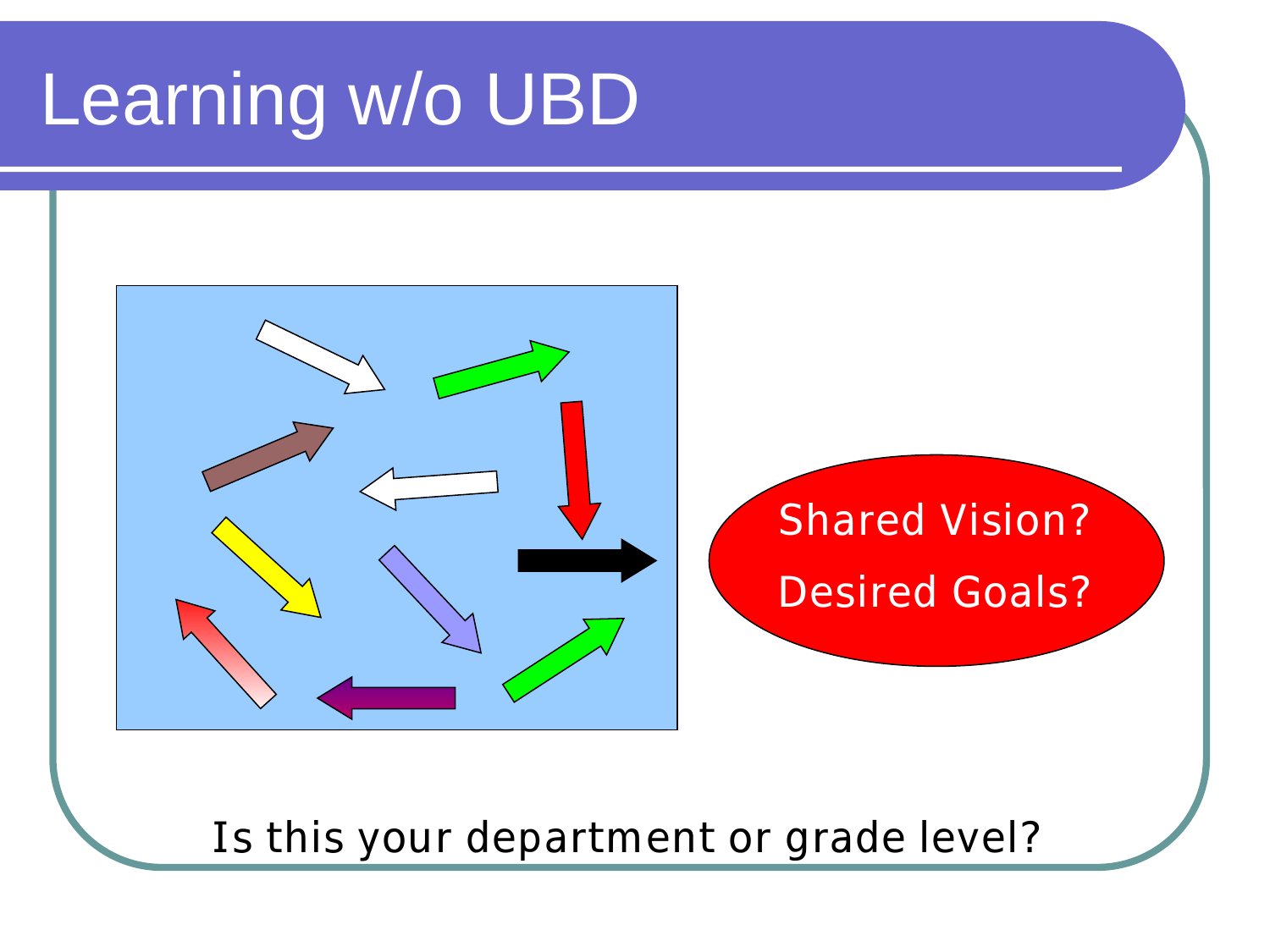

# Learning w/o UBD

Shared Vision?
Desired Goals?

Is this your department or grade level?